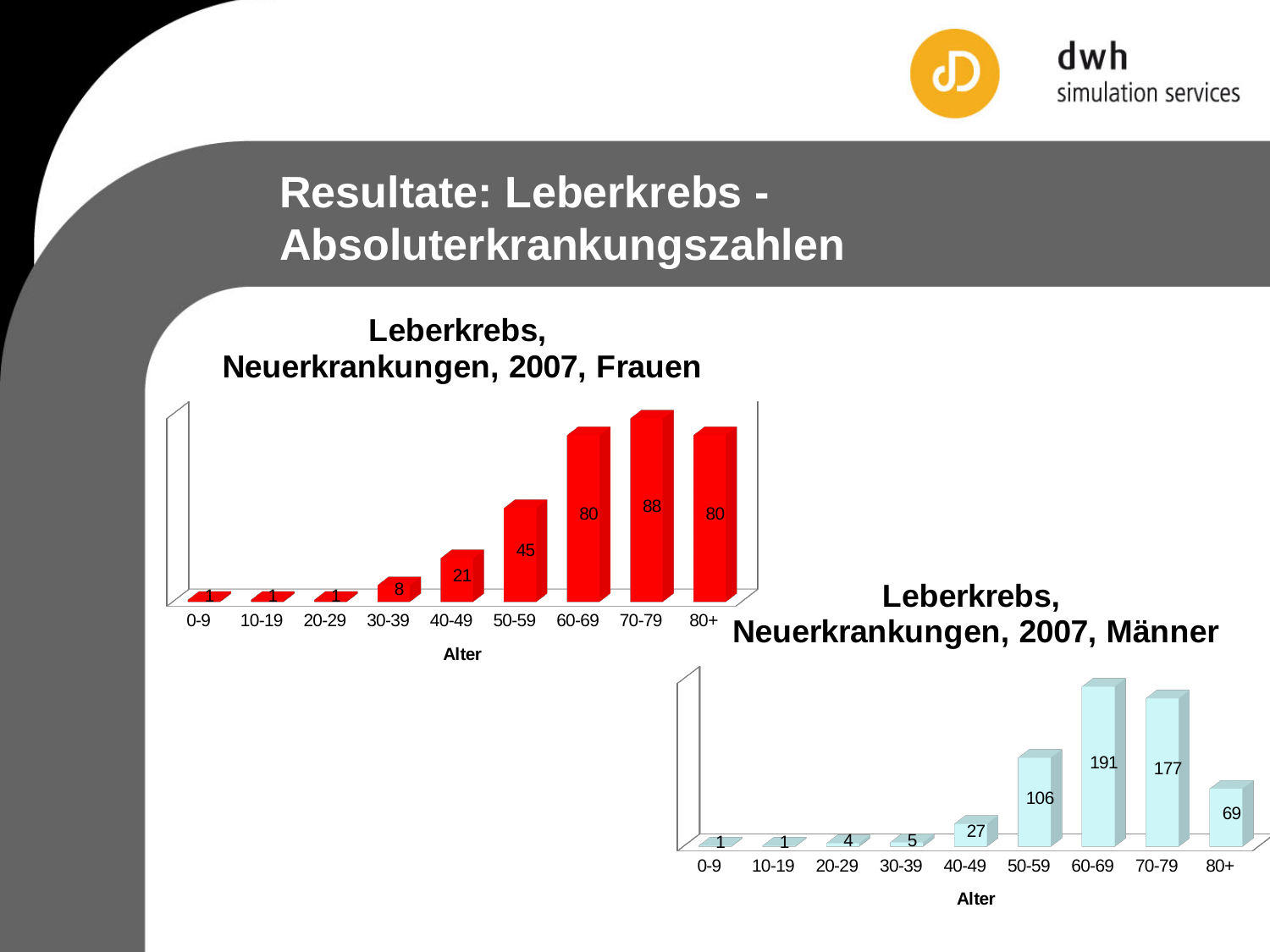

Resultate: Leberkrebs - Absoluterkrankungszahlen

[unsupported chart]

[unsupported chart]